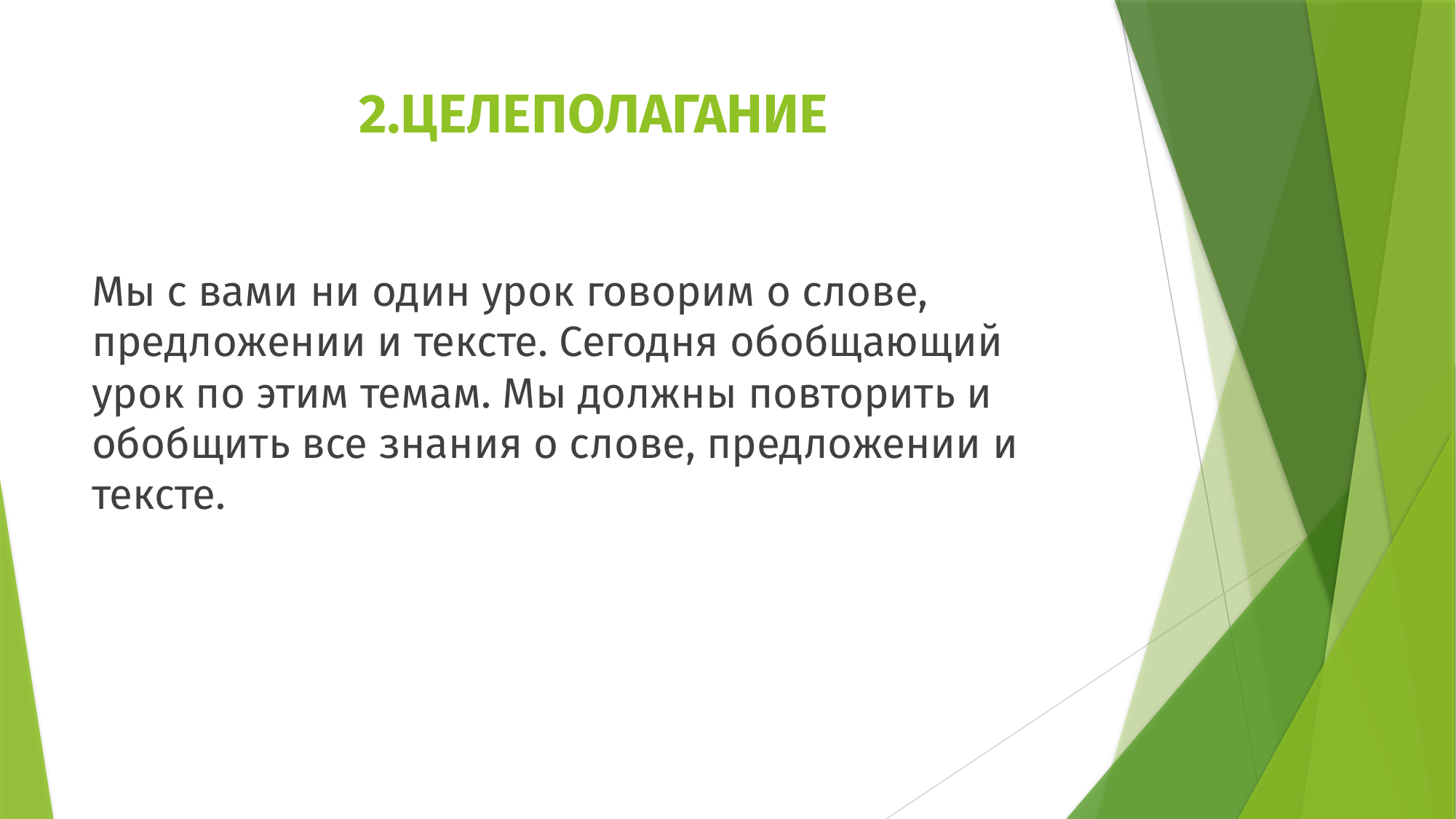

# 2.ЦЕЛЕПОЛАГАНИЕ
Мы с вами ни один урок говорим о слове, предложении и тексте. Сегодня обобщающий урок по этим темам. Мы должны повторить и обобщить все знания о слове, предложении и тексте.